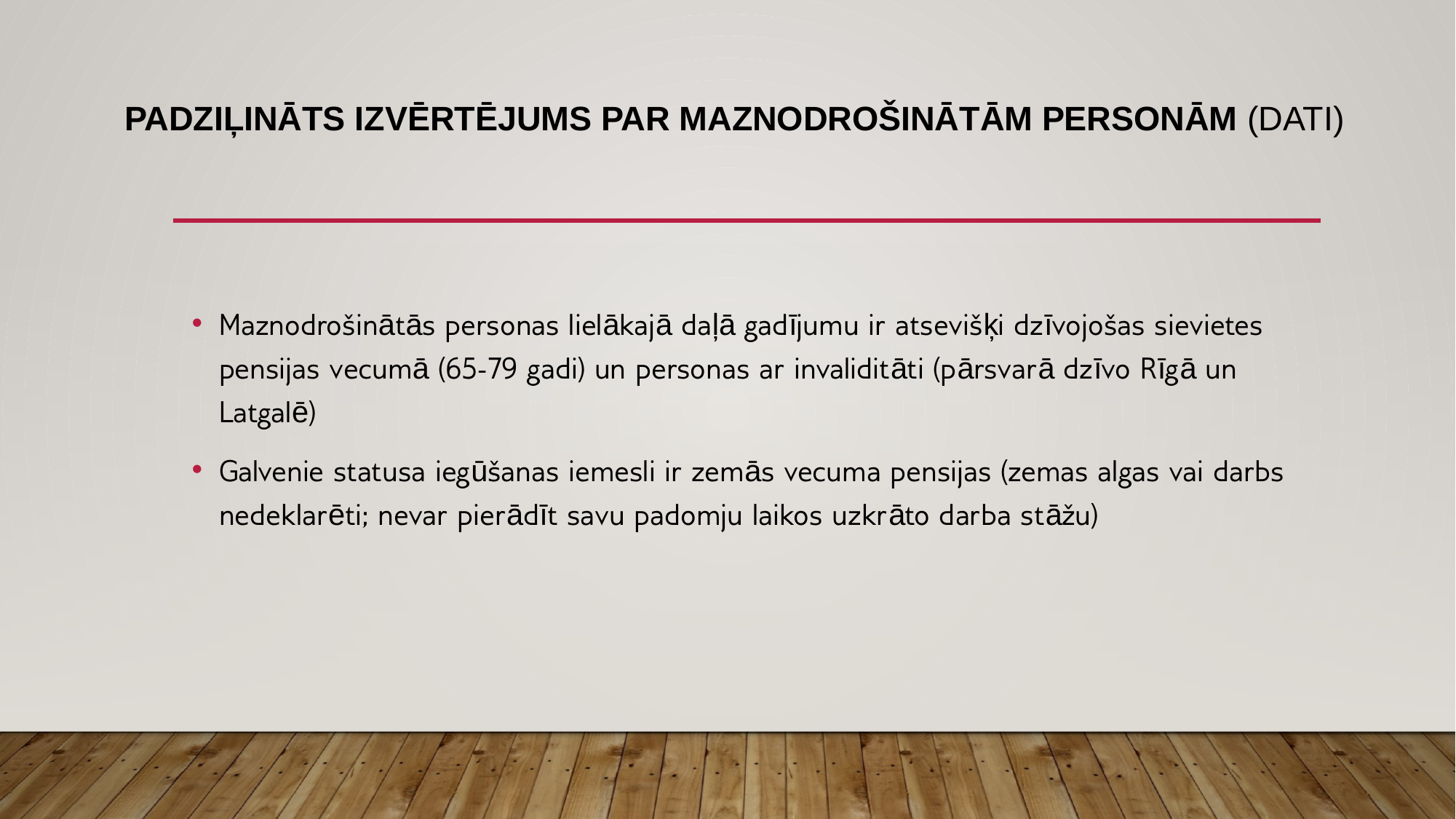

# padziļināts izvērtējums par maznodrošinātām personām (dati)
Maznodrošinātās personas lielākajā daļā gadījumu ir atsevišķi dzīvojošas sievietes pensijas vecumā (65-79 gadi) un personas ar invaliditāti (pārsvarā dzīvo Rīgā un Latgalē)
Galvenie statusa iegūšanas iemesli ir zemās vecuma pensijas (zemas algas vai darbs nedeklarēti; nevar pierādīt savu padomju laikos uzkrāto darba stāžu)